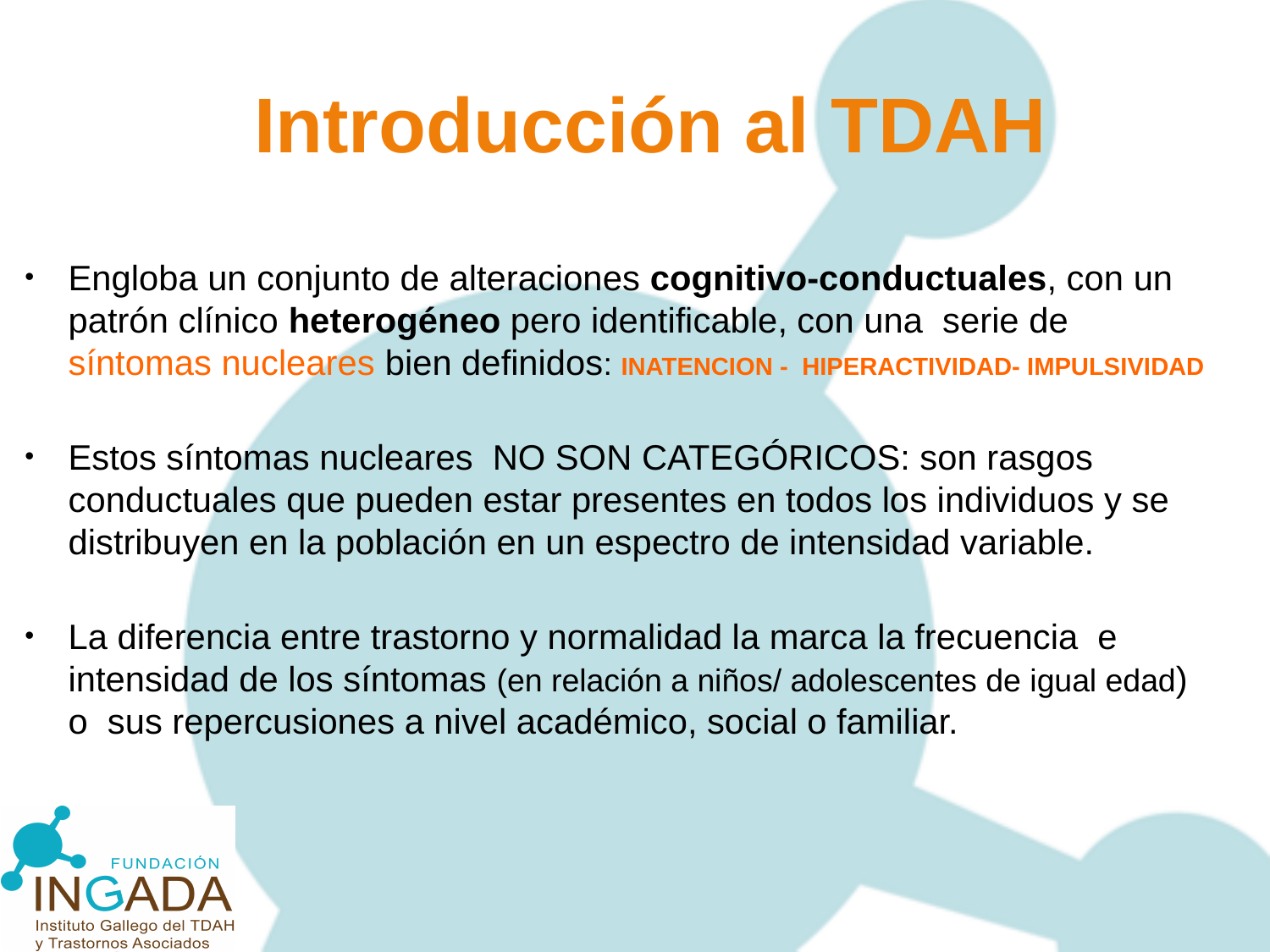

# Introducción al TDAH
Engloba un conjunto de alteraciones cognitivo-conductuales, con un patrón clínico heterogéneo pero identificable, con una  serie de síntomas nucleares bien definidos: INATENCION -  HIPERACTIVIDAD- IMPULSIVIDAD
Estos síntomas nucleares  NO SON CATEGÓRICOS: son rasgos conductuales que pueden estar presentes en todos los individuos y se distribuyen en la población en un espectro de intensidad variable.
La diferencia entre trastorno y normalidad la marca la frecuencia  e intensidad de los síntomas (en relación a niños/ adolescentes de igual edad) o  sus repercusiones a nivel académico, social o familiar.